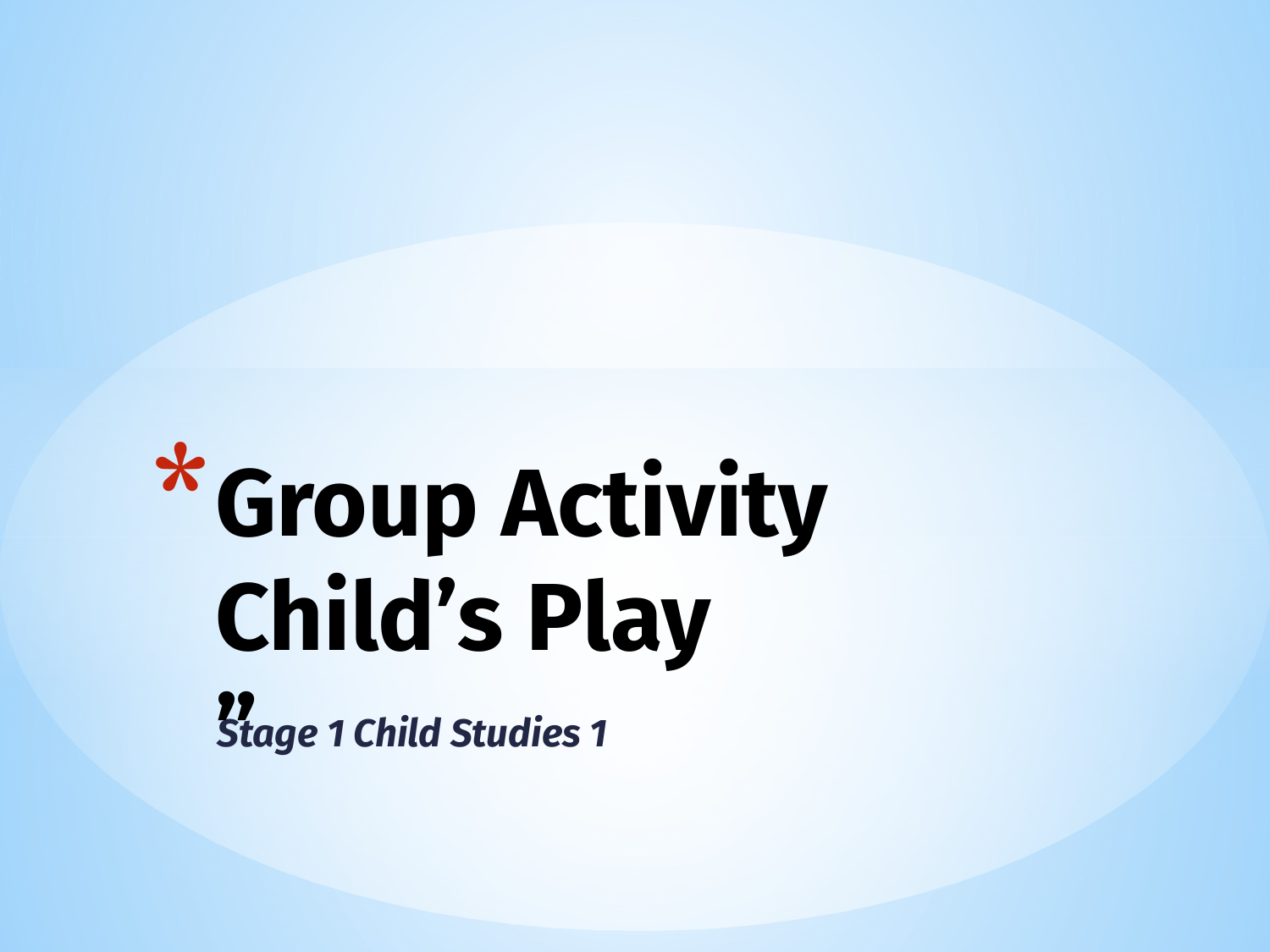

# Group Activity Child’s Play ”
Stage 1 Child Studies 1